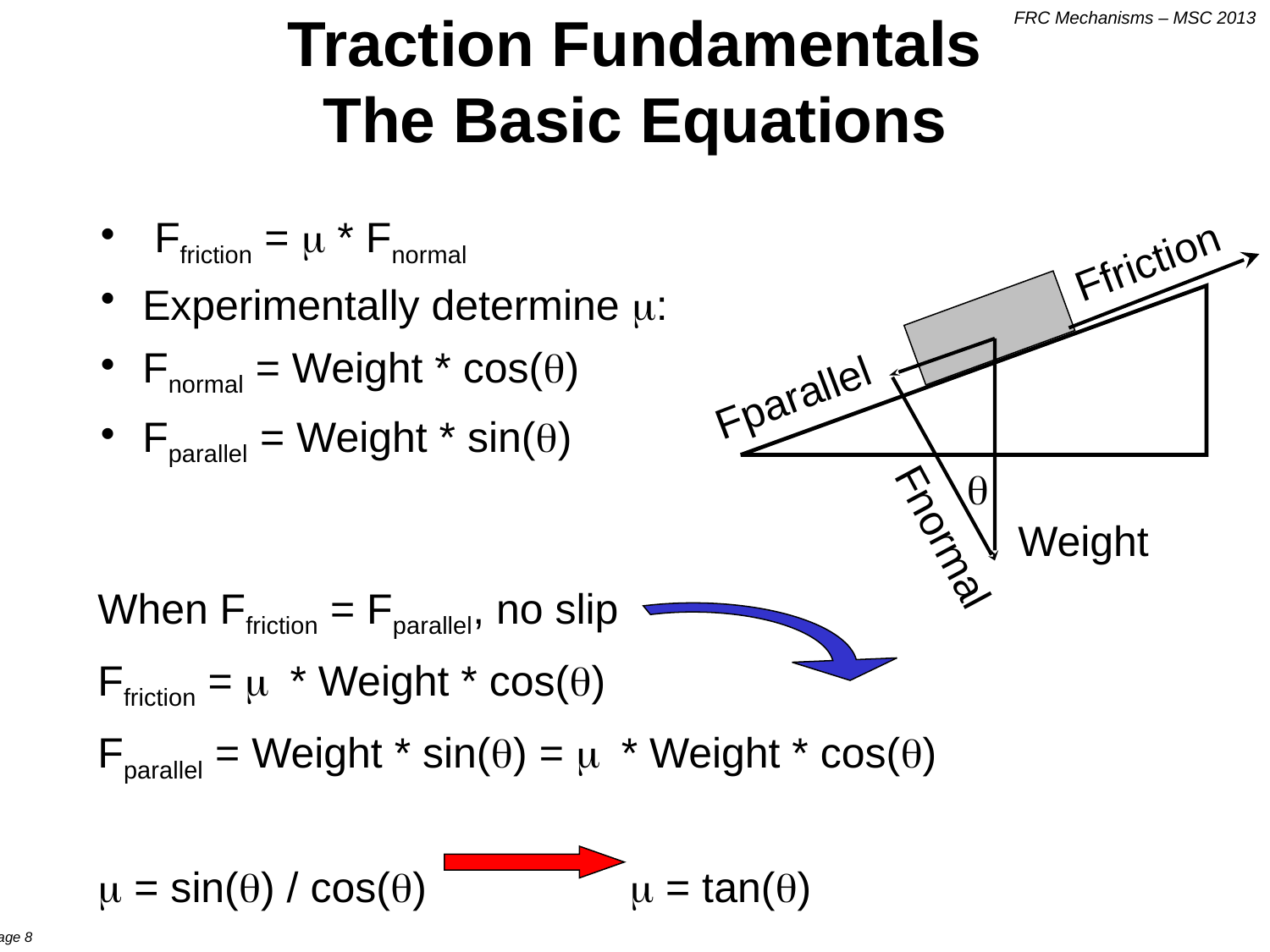

# Traction Fundamentals The Basic Equations
  Ffriction = μ * Fnormal
 Experimentally determine μ:
 Fnormal = Weight * cos(θ)
 Fparallel = Weight * sin(θ)
Ffriction

Fparallel

θ
Weight
Fnormal
When Ffriction = Fparallel, no slip
Ffriction = μ * Weight * cos(θ)
Fparallel = Weight * sin(θ) = μ * Weight * cos(θ)

μ = sin(θ) / cos(θ)  		  μ = tan(θ)